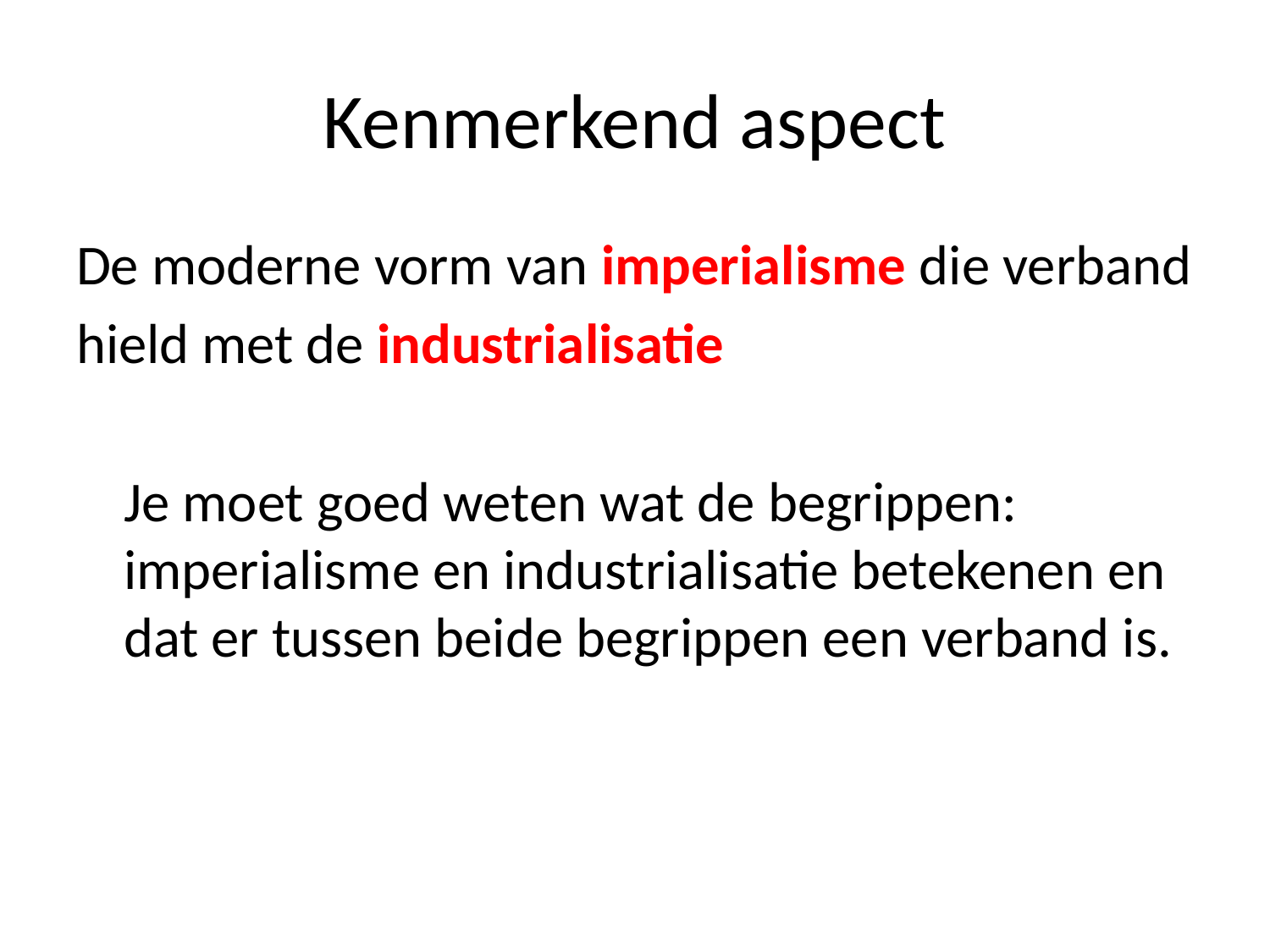

# Kenmerkend aspect
De moderne vorm van imperialisme die verband
hield met de industrialisatie

	Je moet goed weten wat de begrippen: imperialisme en industrialisatie betekenen en dat er tussen beide begrippen een verband is.